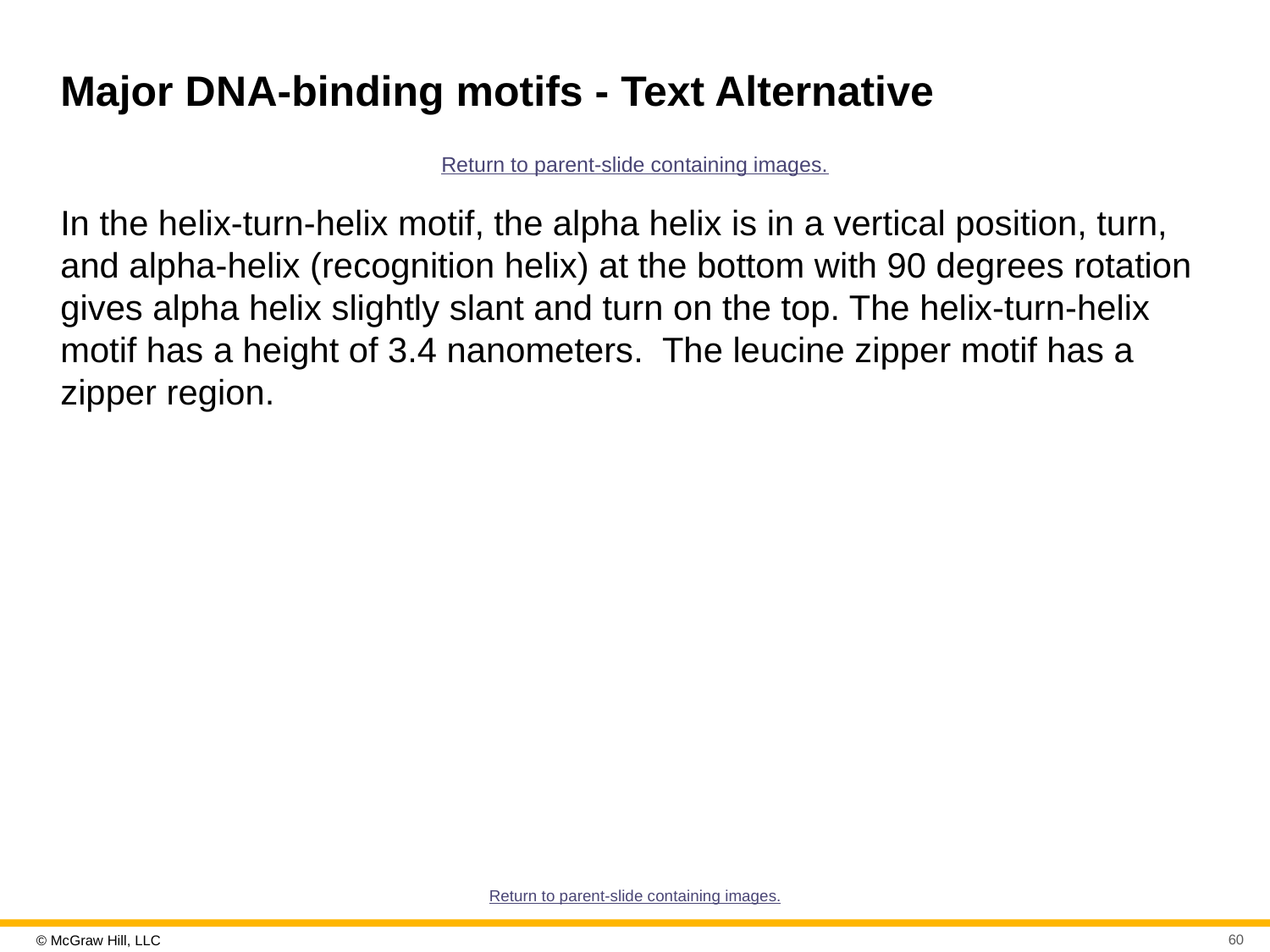

# Major D N A-binding motifs - Text Alternative
Return to parent-slide containing images.
In the helix-turn-helix motif, the alpha helix is in a vertical position, turn, and alpha-helix (recognition helix) at the bottom with 90 degrees rotation gives alpha helix slightly slant and turn on the top. The helix-turn-helix motif has a height of 3.4 nanometers.  The leucine zipper motif has a zipper region.
Return to parent-slide containing images.
60